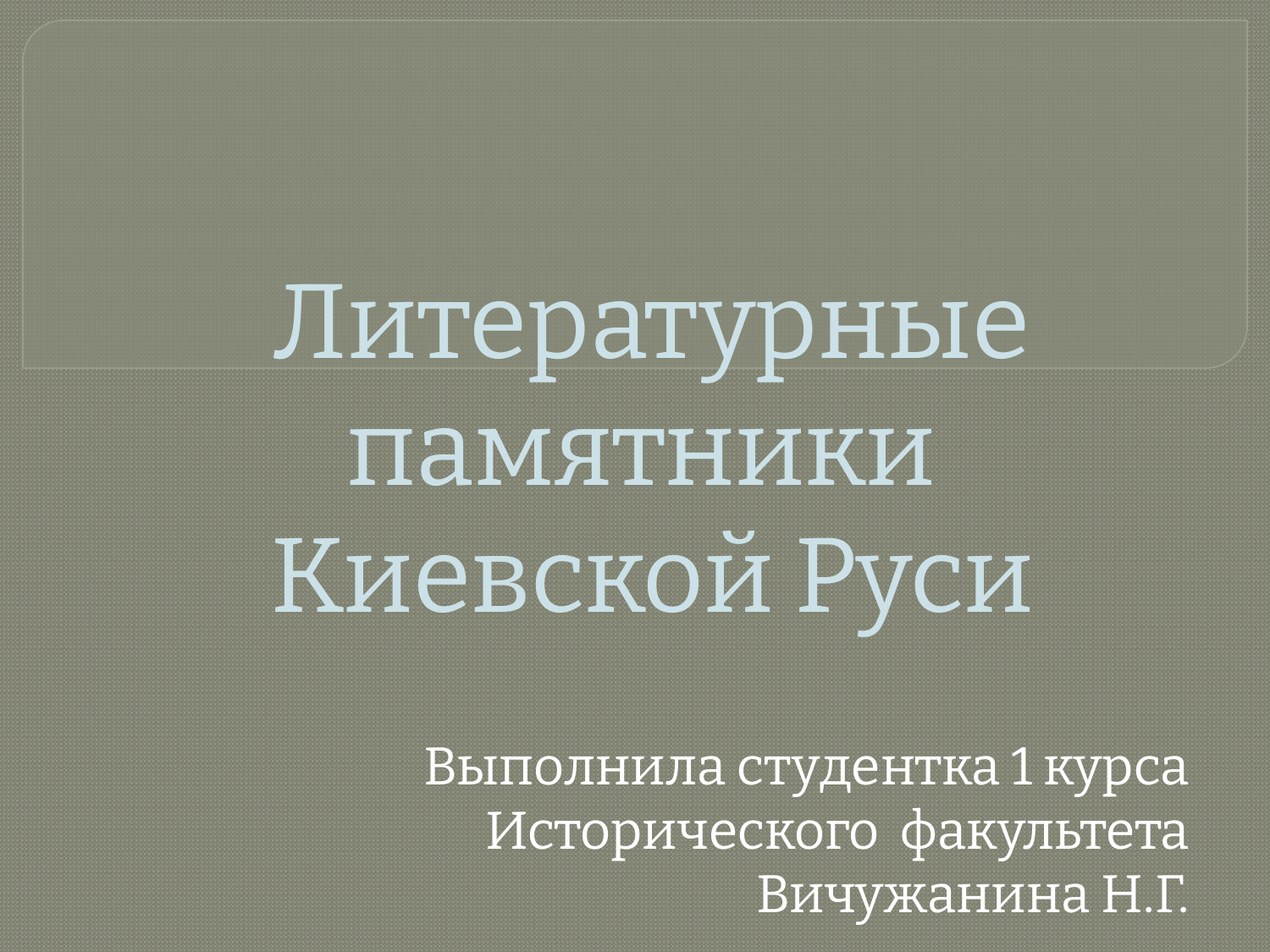

# Литературные памятники Киевской Руси
Выполнила студентка 1 курса
Исторического  факультета
Вичужанина Н.Г.